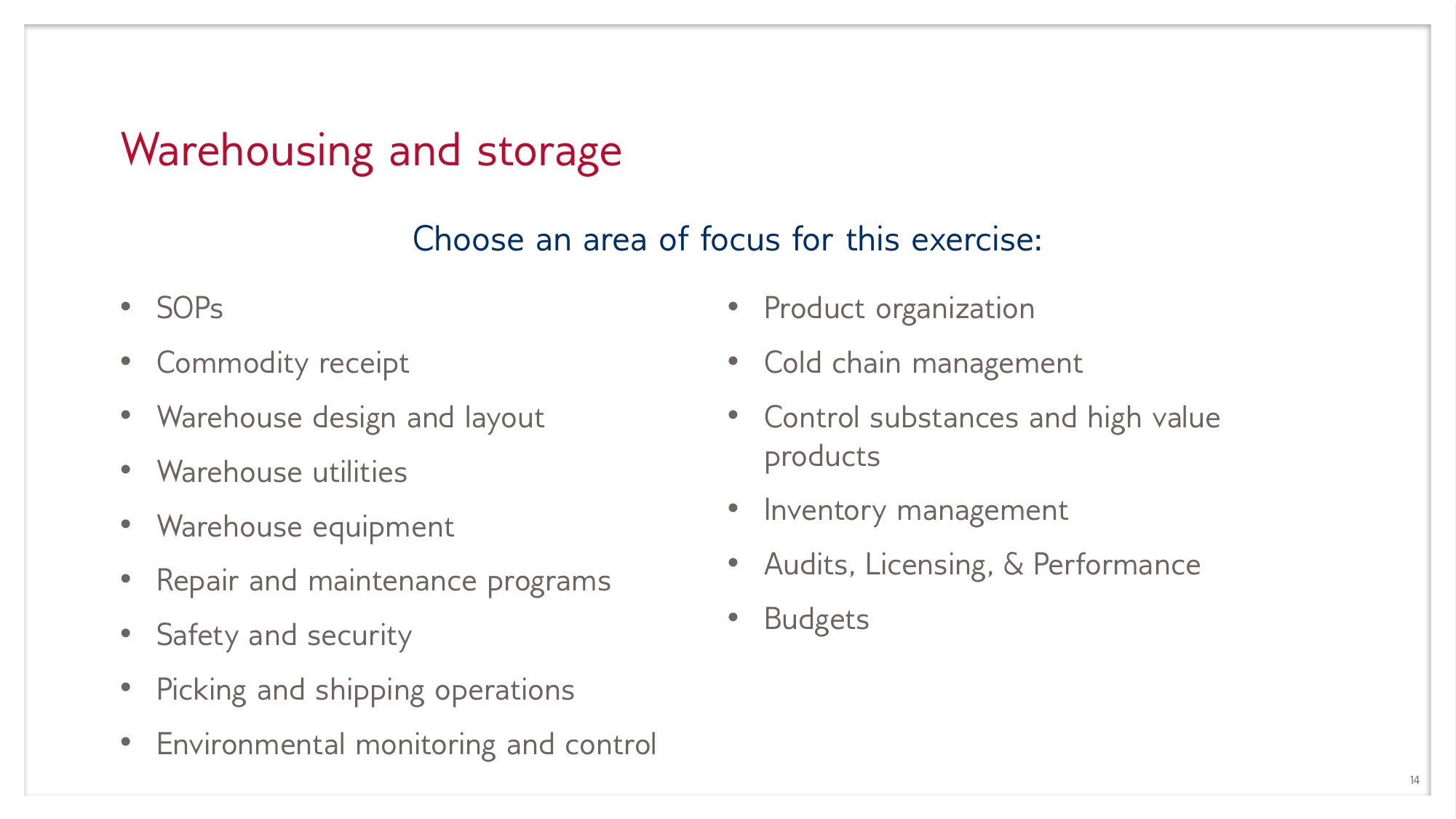

# Warehousing and storage
Choose an area of focus for this exercise:
SOPs
Commodity receipt
Warehouse design and layout
Warehouse utilities
Warehouse equipment
Repair and maintenance programs
Safety and security
Picking and shipping operations
Environmental monitoring and control
Product organization
Cold chain management
Control substances and high value products
Inventory management
Audits, Licensing, & Performance
Budgets

14